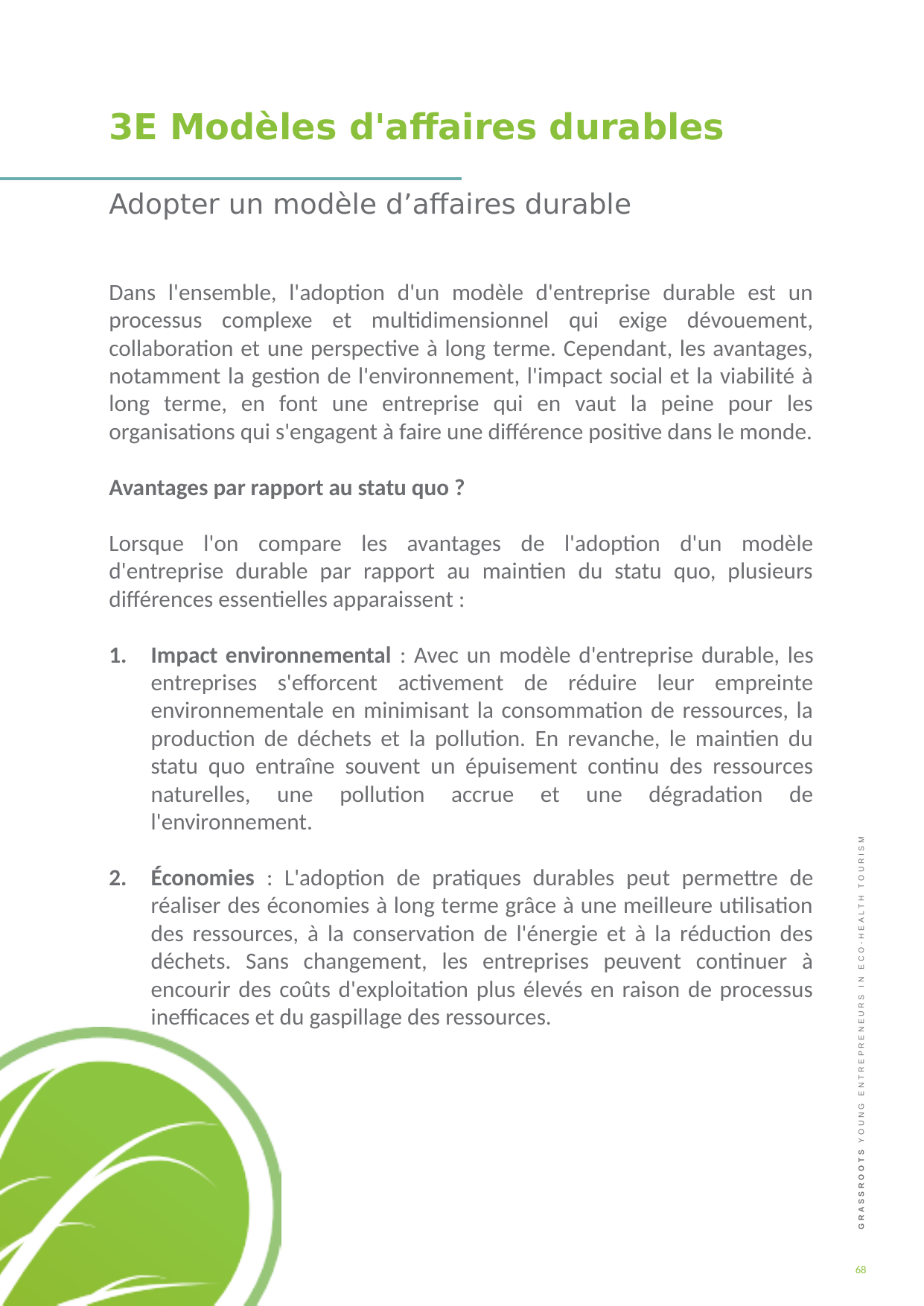

3E Modèles d'affaires durables
Adopter un modèle d’affaires durable
Dans l'ensemble, l'adoption d'un modèle d'entreprise durable est un processus complexe et multidimensionnel qui exige dévouement, collaboration et une perspective à long terme. Cependant, les avantages, notamment la gestion de l'environnement, l'impact social et la viabilité à long terme, en font une entreprise qui en vaut la peine pour les organisations qui s'engagent à faire une différence positive dans le monde.

Avantages par rapport au statu quo ?

Lorsque l'on compare les avantages de l'adoption d'un modèle d'entreprise durable par rapport au maintien du statu quo, plusieurs différences essentielles apparaissent :

Impact environnemental : Avec un modèle d'entreprise durable, les entreprises s'efforcent activement de réduire leur empreinte environnementale en minimisant la consommation de ressources, la production de déchets et la pollution. En revanche, le maintien du statu quo entraîne souvent un épuisement continu des ressources naturelles, une pollution accrue et une dégradation de l'environnement.

Économies : L'adoption de pratiques durables peut permettre de réaliser des économies à long terme grâce à une meilleure utilisation des ressources, à la conservation de l'énergie et à la réduction des déchets. Sans changement, les entreprises peuvent continuer à encourir des coûts d'exploitation plus élevés en raison de processus inefficaces et du gaspillage des ressources.

68